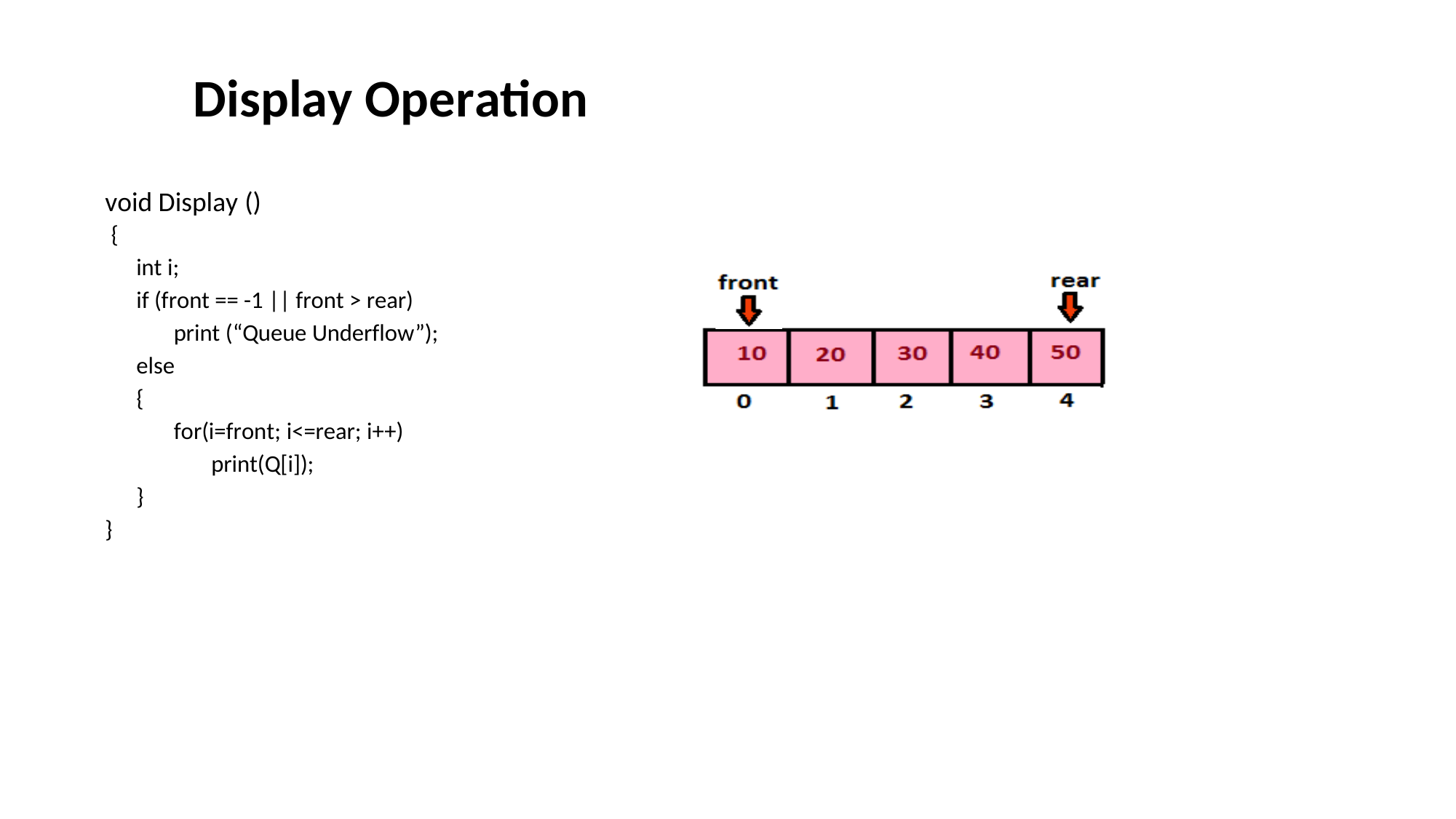

Display Operation
void Display ()
{
int i;
if (front == -1 || front > rear)
print (“Queue Underflow”);
else
{
for(i=front; i<=rear; i++)
print(Q[i]);
}
}